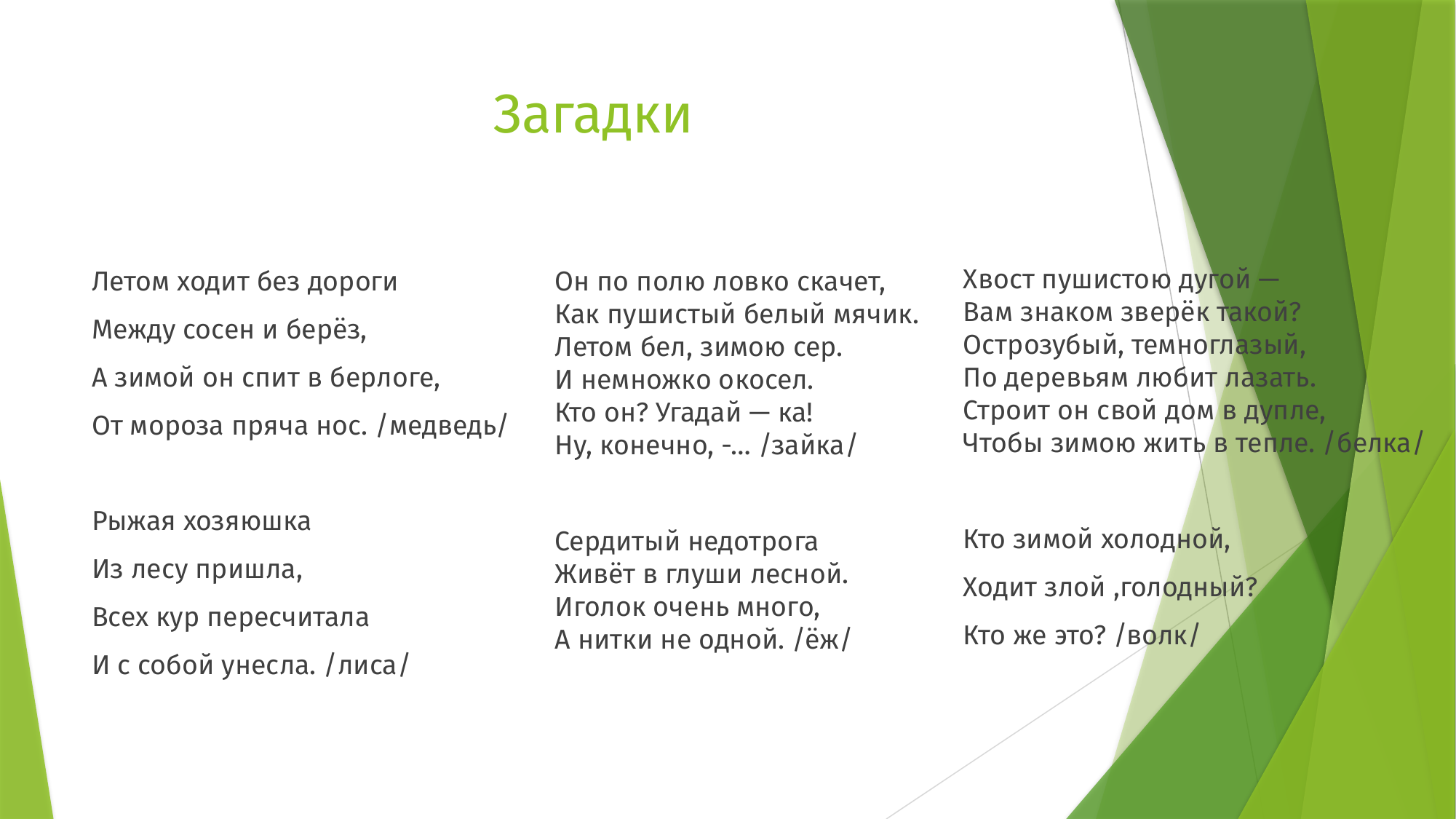

# Загадки
Хвост пушистою дугой —
Вам знаком зверёк такой?
Острозубый, темноглазый,
По деревьям любит лазать.
Строит он свой дом в дупле,
Чтобы зимою жить в тепле. /белка/

Кто зимой холодной,
Ходит злой ,голодный?
Кто же это? /волк/

Летом ходит без дороги
Между сосен и берёз,
А зимой он спит в берлоге,
От мороза пряча нос. /медведь/

Рыжая хозяюшка
Из лесу пришла,
Всех кур пересчитала
И с собой унесла. /лиса/

Он по полю ловко скачет, 
Как пушистый белый мячик. 
Летом бел, зимою сер. 
И немножко окосел. 
Кто он? Угадай — ка!
Ну, конечно, -… /зайка/

Сердитый недотрога
Живёт в глуши лесной.
Иголок очень много,
А нитки не одной. /ёж/